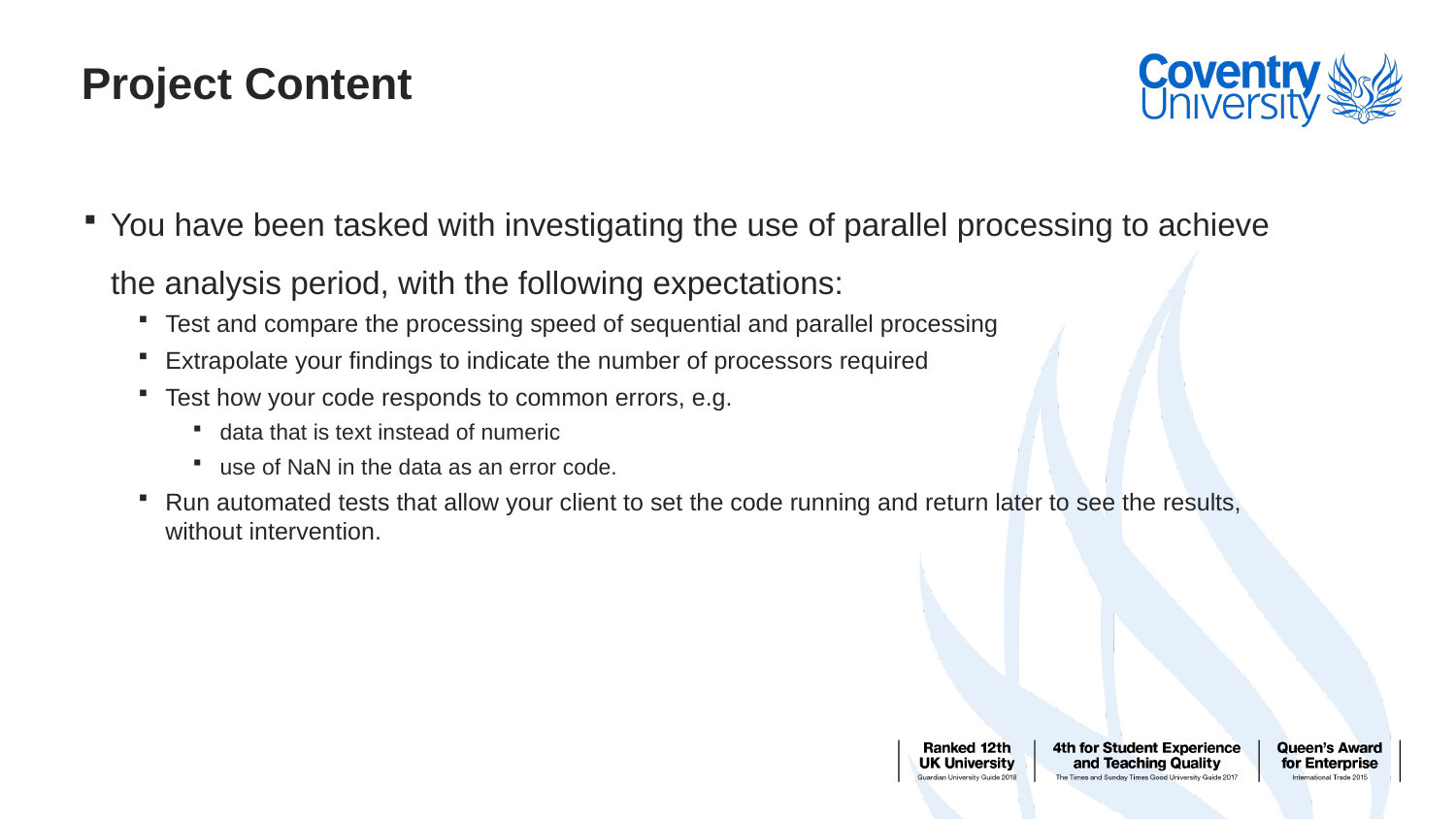

# Project Content
You have been tasked with investigating the use of parallel processing to achieve the analysis period, with the following expectations:
Test and compare the processing speed of sequential and parallel processing
Extrapolate your findings to indicate the number of processors required
Test how your code responds to common errors, e.g.
data that is text instead of numeric
use of NaN in the data as an error code.
Run automated tests that allow your client to set the code running and return later to see the results, without intervention.